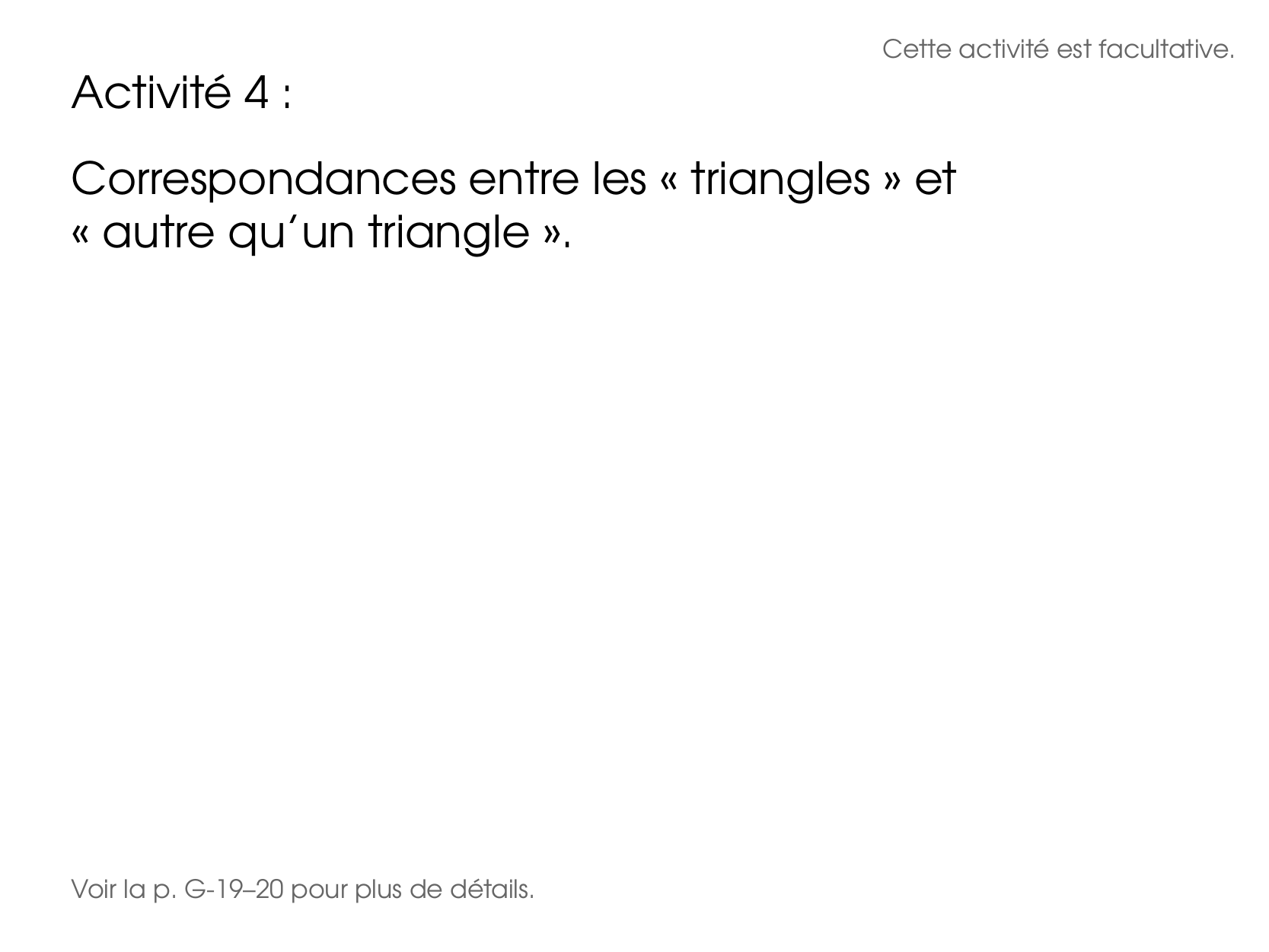

Cette activité est facultative.
Activité 4 :
Correspondances entre les « triangles » et « autre qu’un triangle ».
Voir la p. G-19–20 pour plus de détails.